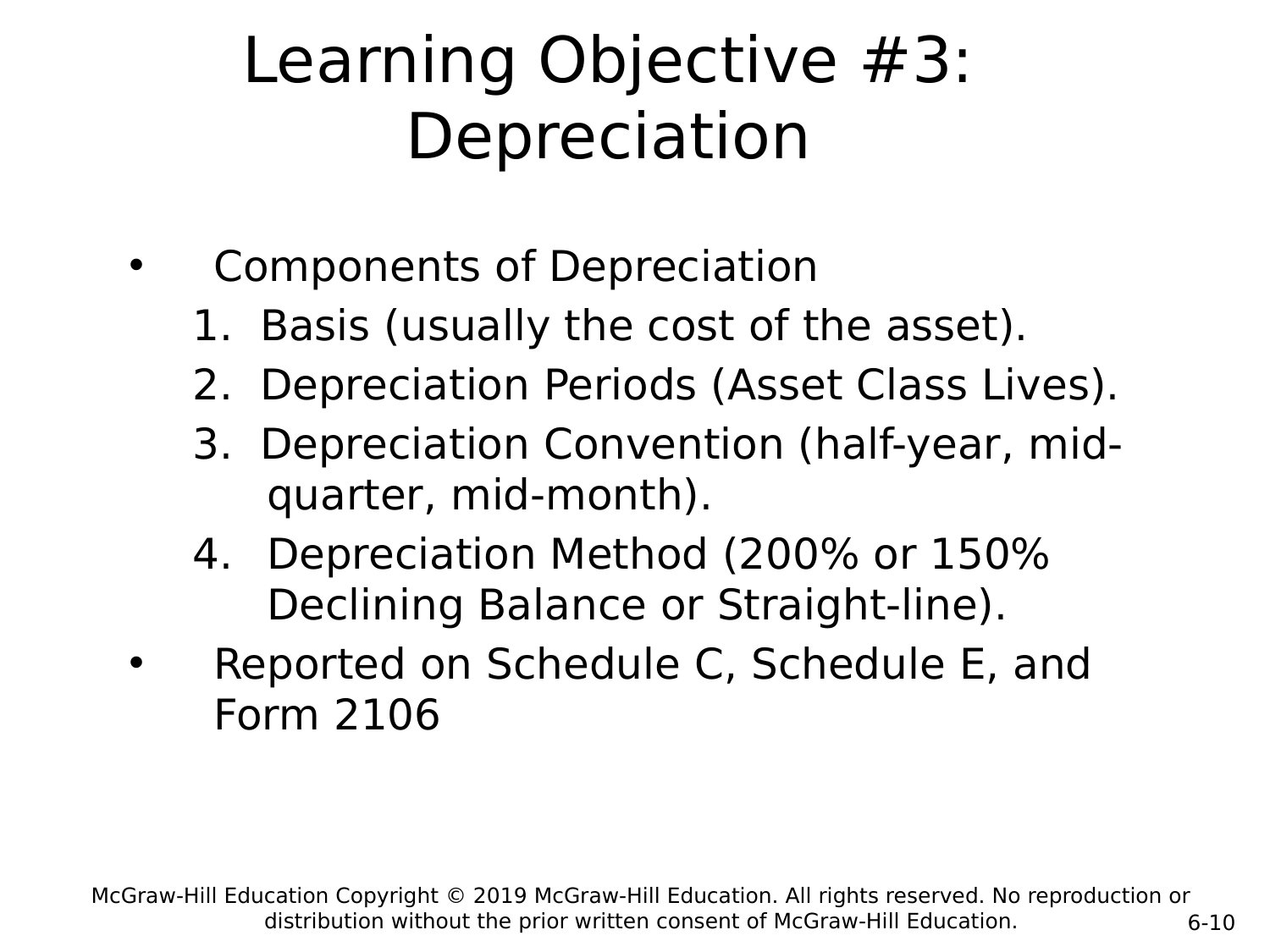

Learning Objective #3: Depreciation
Components of Depreciation
1.  Basis (usually the cost of the asset).
2.  Depreciation Periods (Asset Class Lives).
3.  Depreciation Convention (half-year, mid-quarter, mid-month).
Depreciation Method (200% or 150% Declining Balance or Straight-line).
Reported on Schedule C, Schedule E, and Form 2106
McGraw-Hill Education Copyright © 2019 McGraw-Hill Education. All rights reserved. No reproduction or distribution without the prior written consent of McGraw-Hill Education.
6-10